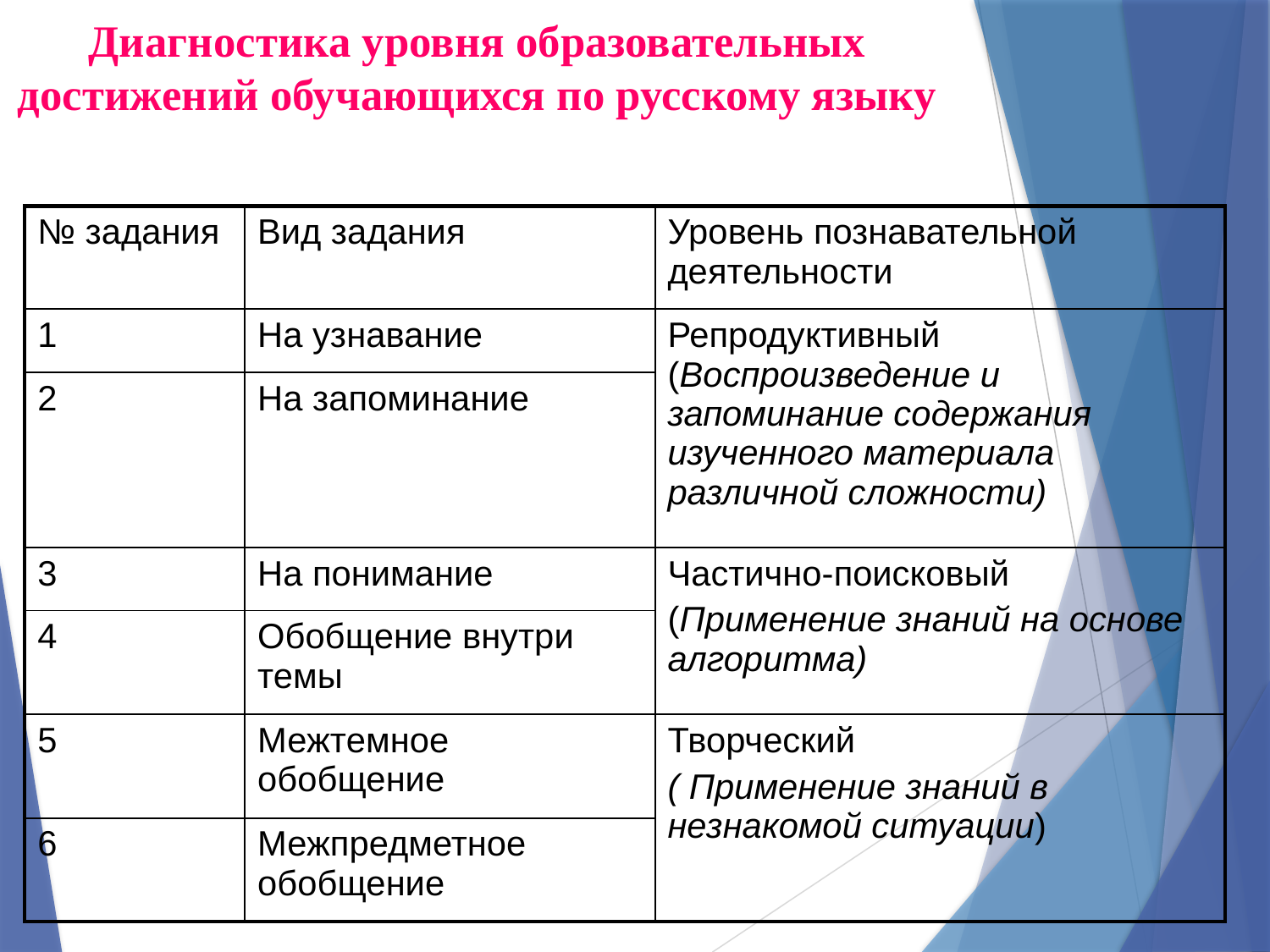

# Диагностика уровня образовательных достижений обучающихся по русскому языку
| № задания | Вид задания | Уровень познавательной деятельности |
| --- | --- | --- |
| 1 | На узнавание | Репродуктивный (Воспроизведение и запоминание содержания изученного материала различной сложности) |
| 2 | На запоминание |  |
| 3 | На понимание | Частично-поисковый (Применение знаний на основе алгоритма) |
| 4 | Обобщение внутри темы |  |
| 5 | Межтемное обобщение | Творческий ( Применение знаний в незнакомой ситуации) |
| 6 | Межпредметное обобщение |  |